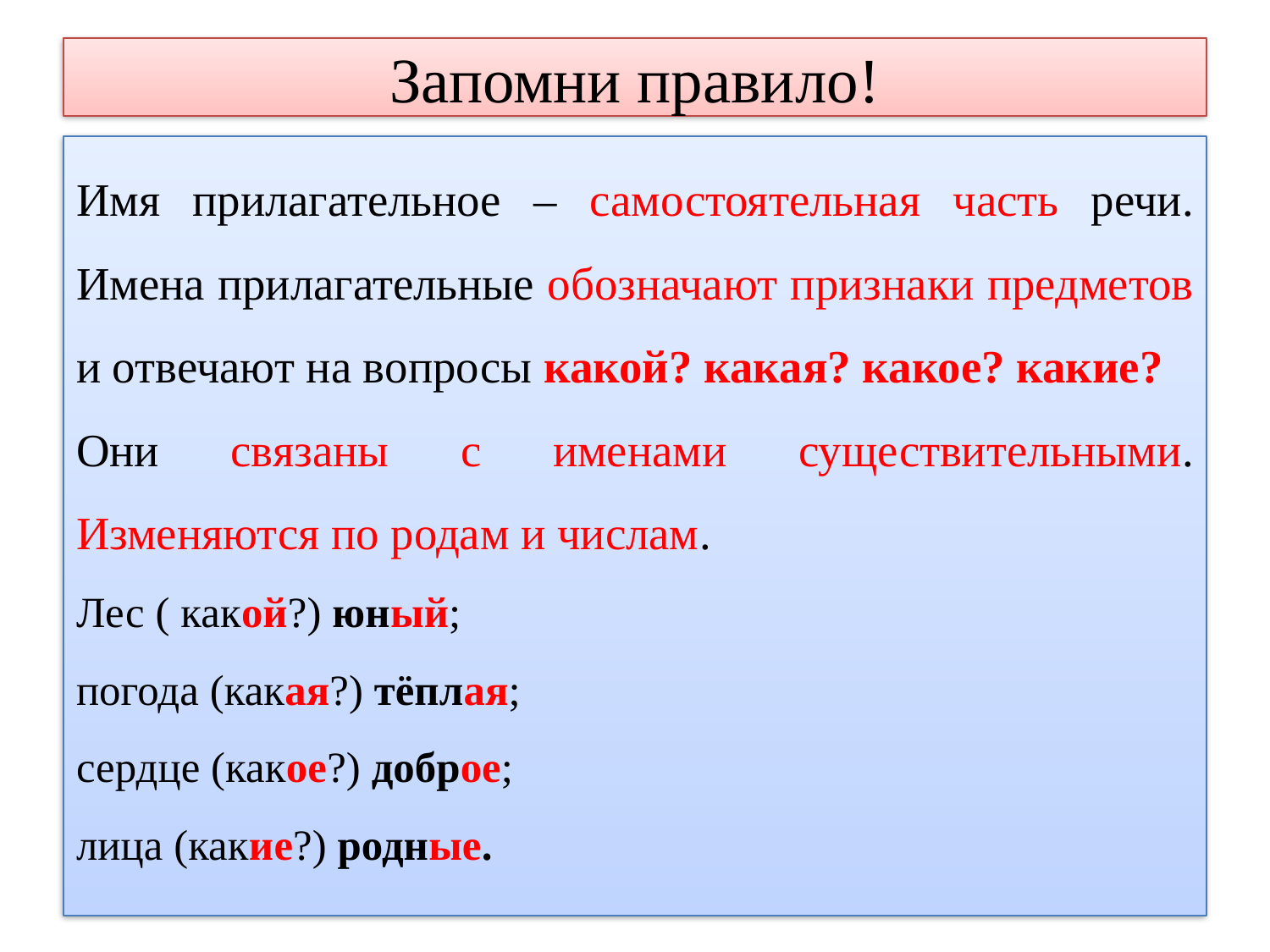

# Запомни правило!
Имя прилагательное – самостоятельная часть речи. Имена прилагательные обозначают признаки предметов и отвечают на вопросы какой? какая? какое? какие?
Они связаны с именами существительными. Изменяются по родам и числам.
Лес ( какой?) юный;
погода (какая?) тёплая;
сердце (какое?) доброе;
лица (какие?) родные.